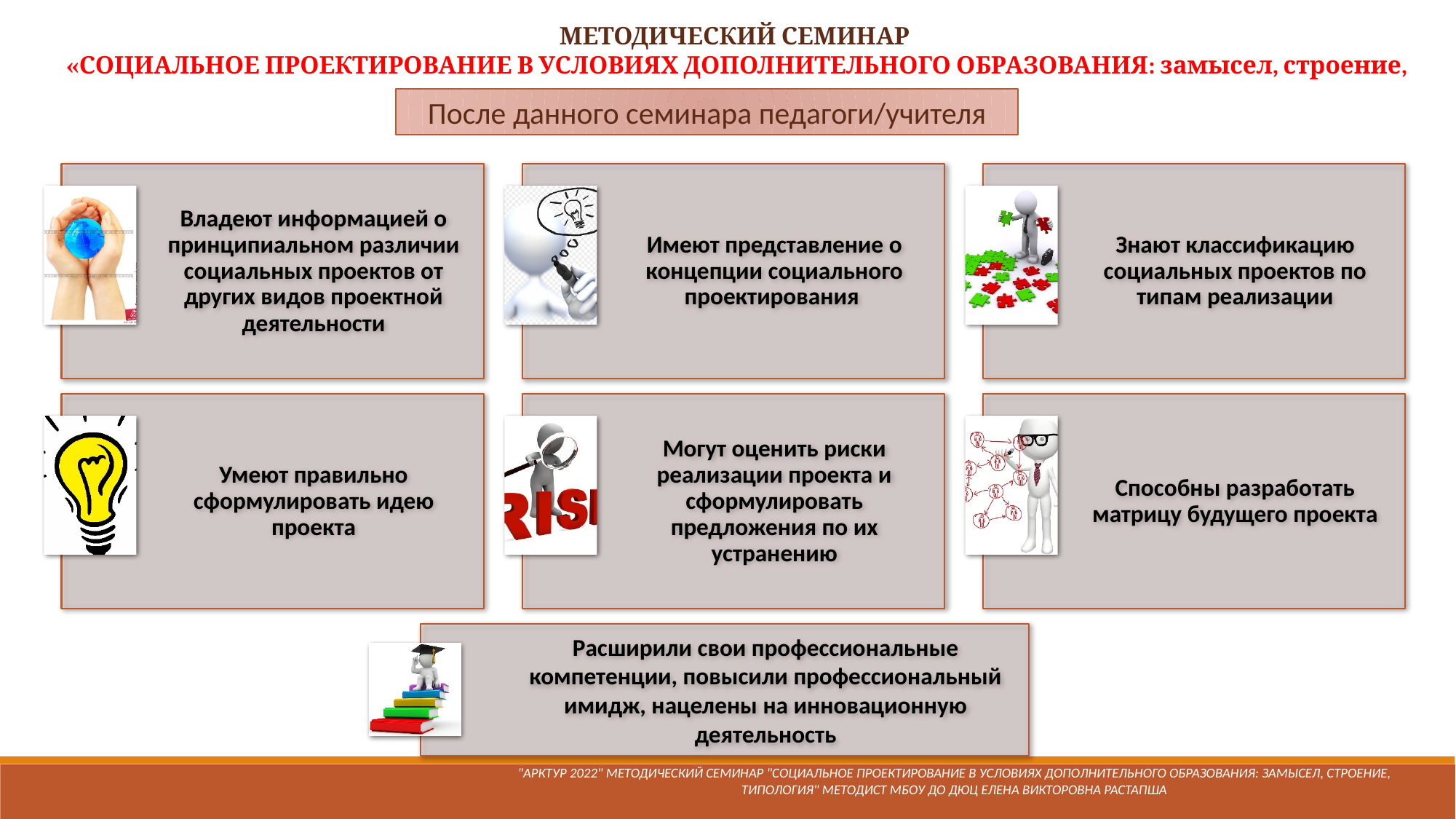

МЕТОДИЧЕСКИЙ СЕМИНАР
«СОЦИАЛЬНОЕ ПРОЕКТИРОВАНИЕ В УСЛОВИЯХ ДОПОЛНИТЕЛЬНОГО ОБРАЗОВАНИЯ: замысел, строение, типология»
После данного семинара педагоги/учителя
Владеют информацией о принципиальном различии социальных проектов от других видов проектной деятельности
Имеют представление о концепции социального проектирования
Знают классификацию социальных проектов по типам реализации
Умеют правильно сформулировать идею проекта
Могут оценить риски реализации проекта и сформулировать предложения по их устранению
Способны разработать матрицу будущего проекта
Расширили свои профессиональные компетенции, повысили профессиональный имидж, нацелены на инновационную деятельность
"Арктур 2022" Методический семинар "Социальное проектирование в условиях дополнительного образования: замысел, строение, типология" методист МБОУ ДО ДЮЦ Елена Викторовна Растапша